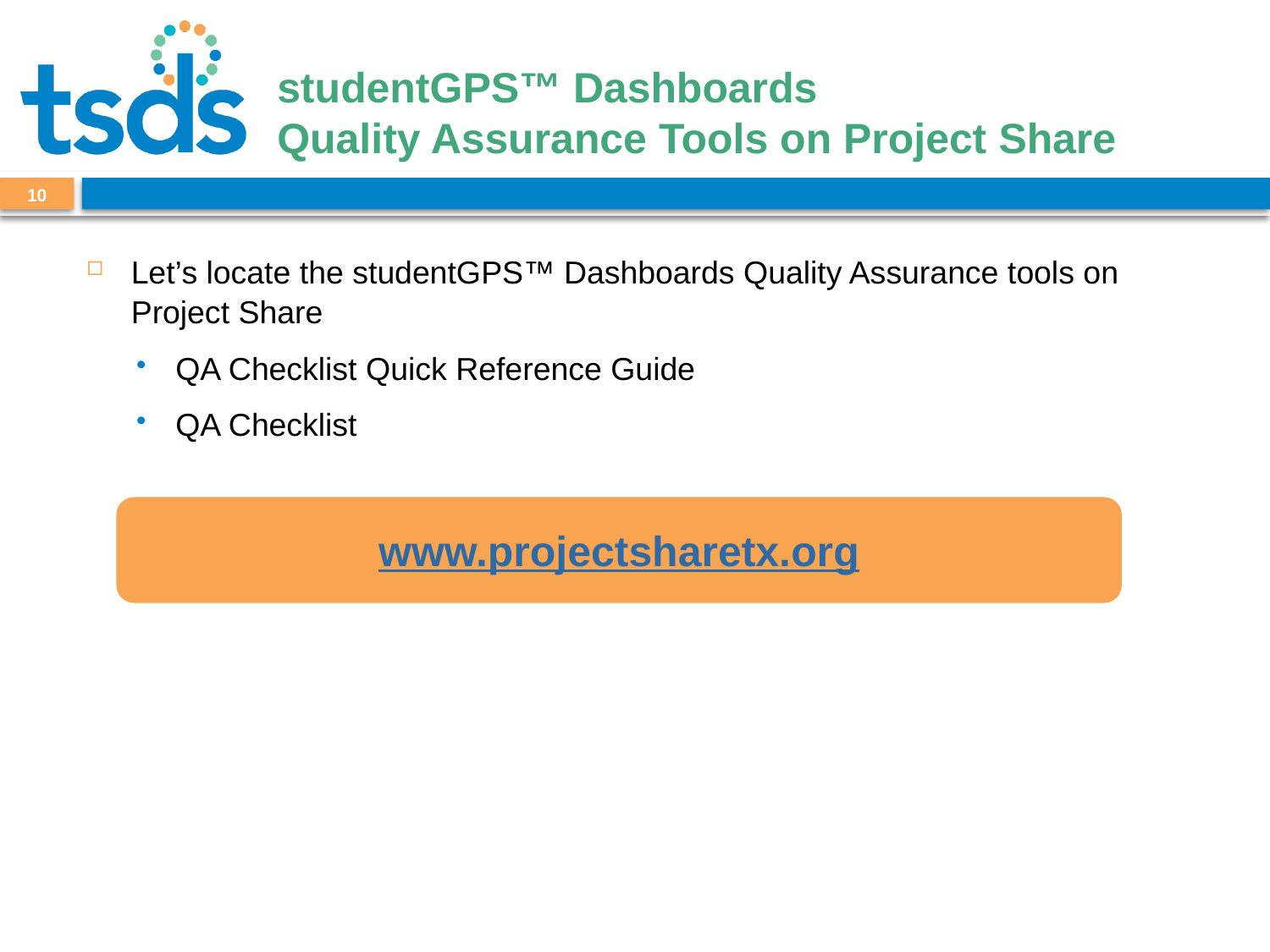

# studentGPS™ Dashboards Quality Assurance Tools on Project Share
10
Let’s locate the studentGPS™ Dashboards Quality Assurance tools on Project Share
QA Checklist Quick Reference Guide
QA Checklist

www.projectsharetx.org